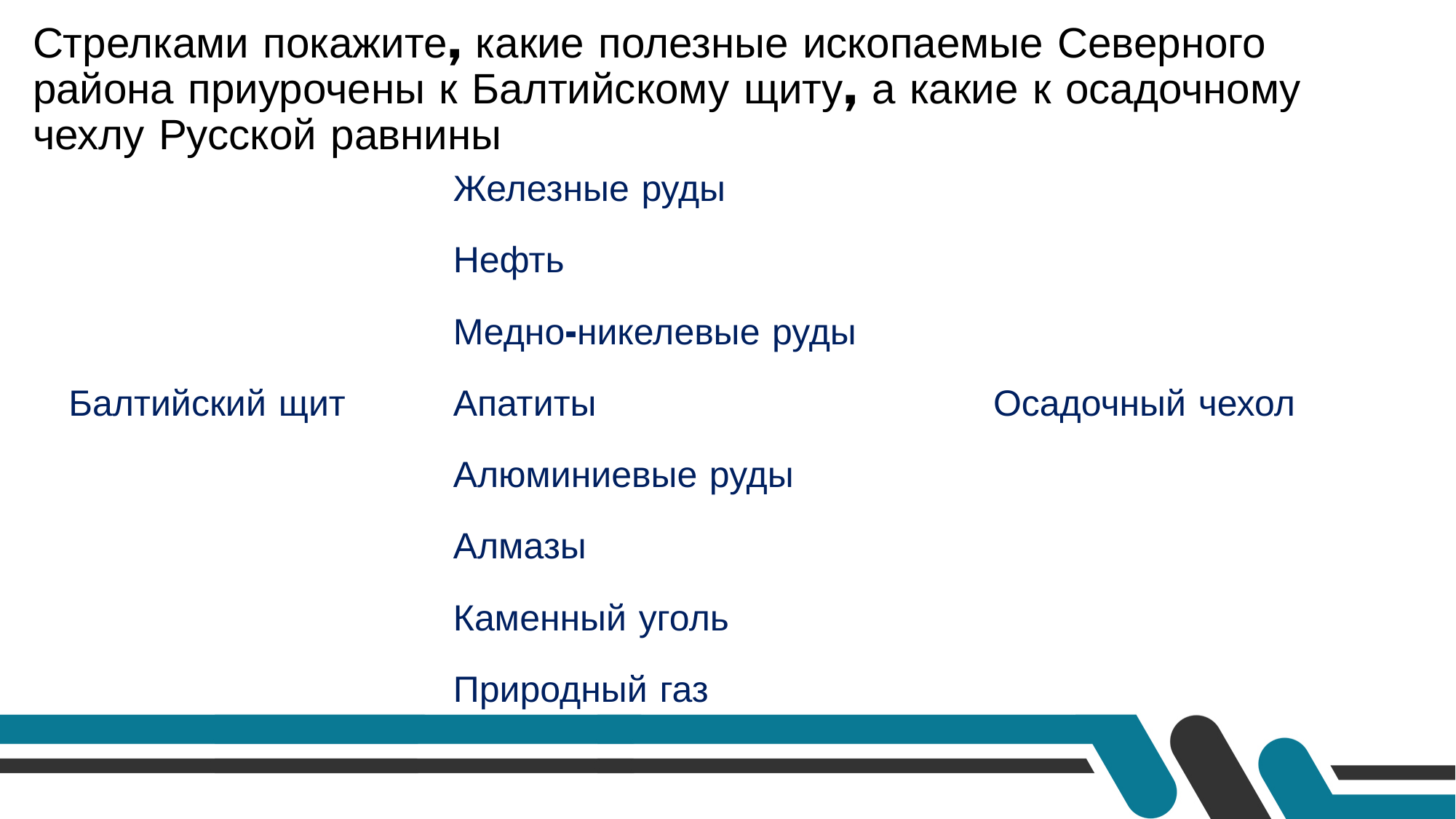

# Стрелками покажите, какие полезные ископаемые Северного района приурочены к Балтийскому щиту, а какие к осадочному чехлу Русской равнины
|  | Железные руды |  |
| --- | --- | --- |
|  | Нефть |  |
|  | Медно-никелевые руды |  |
| Балтийский щит | Апатиты | Осадочный чехол |
|  | Алюминиевые руды |  |
|  | Алмазы |  |
|  | Каменный уголь |  |
|  | Природный газ |  |